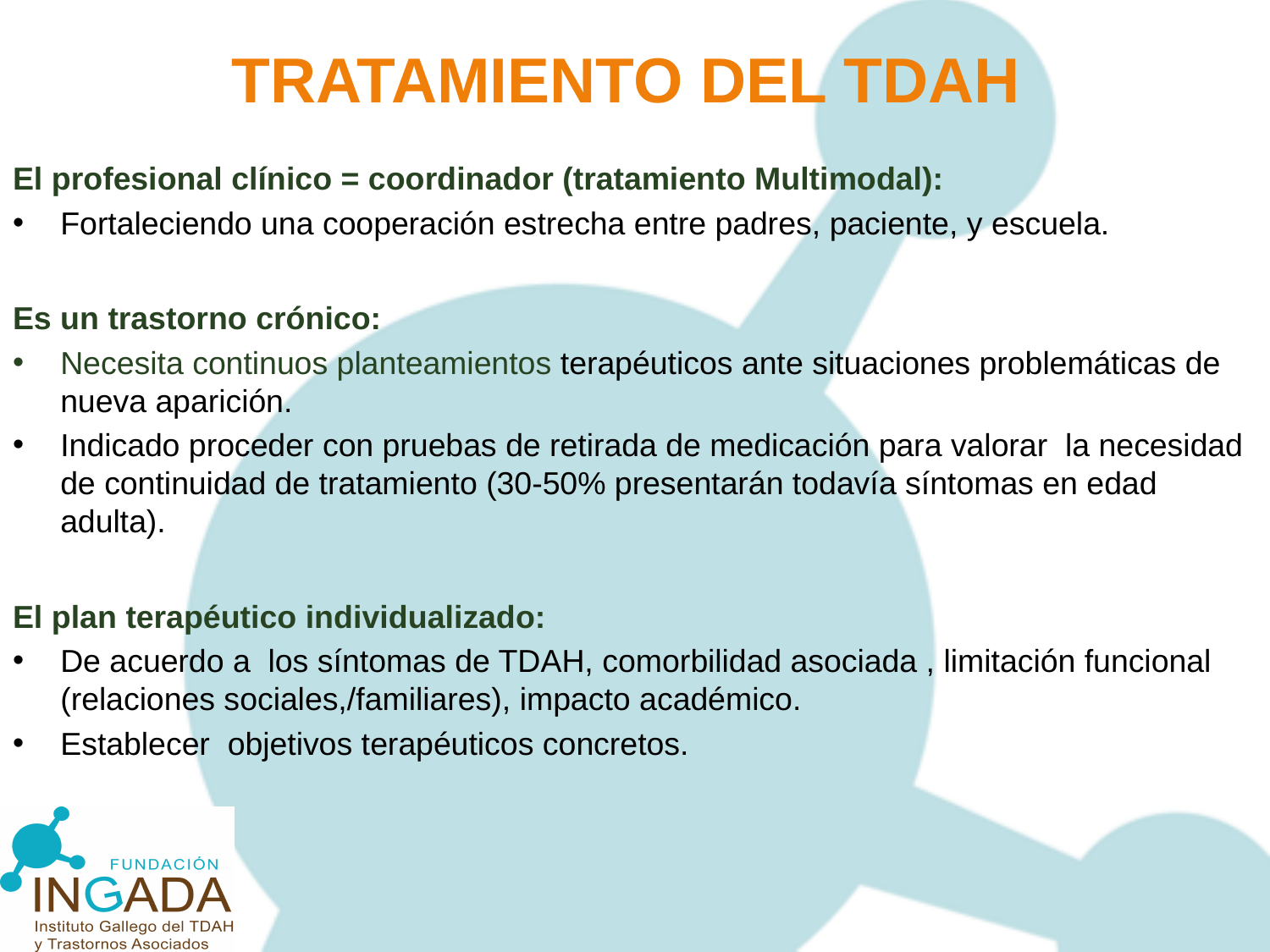

# TRATAMIENTO DEL TDAH
El profesional clínico = coordinador (tratamiento Multimodal):
Fortaleciendo una cooperación estrecha entre padres, paciente, y escuela.

Es un trastorno crónico:
Necesita continuos planteamientos terapéuticos ante situaciones problemáticas de nueva aparición.
Indicado proceder con pruebas de retirada de medicación para valorar  la necesidad de continuidad de tratamiento (30-50% presentarán todavía síntomas en edad adulta).

El plan terapéutico individualizado:
De acuerdo a  los síntomas de TDAH, comorbilidad asociada , limitación funcional (relaciones sociales,/familiares), impacto académico.
Establecer  objetivos terapéuticos concretos.